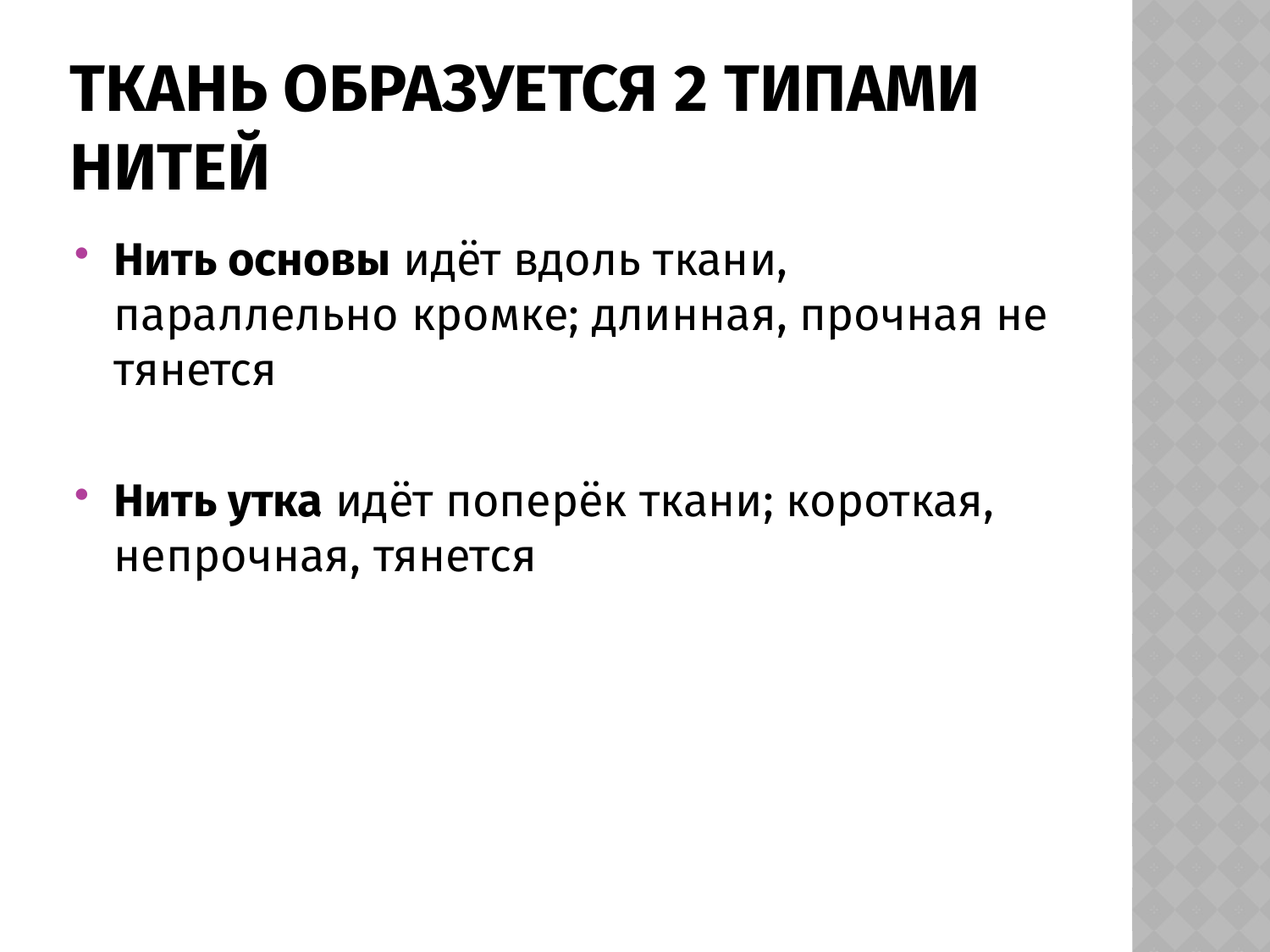

# Ткань образуется 2 типами нитей
Нить основы идёт вдоль ткани, параллельно кромке; длинная, прочная не тянется

Нить утка идёт поперёк ткани; короткая, непрочная, тянется